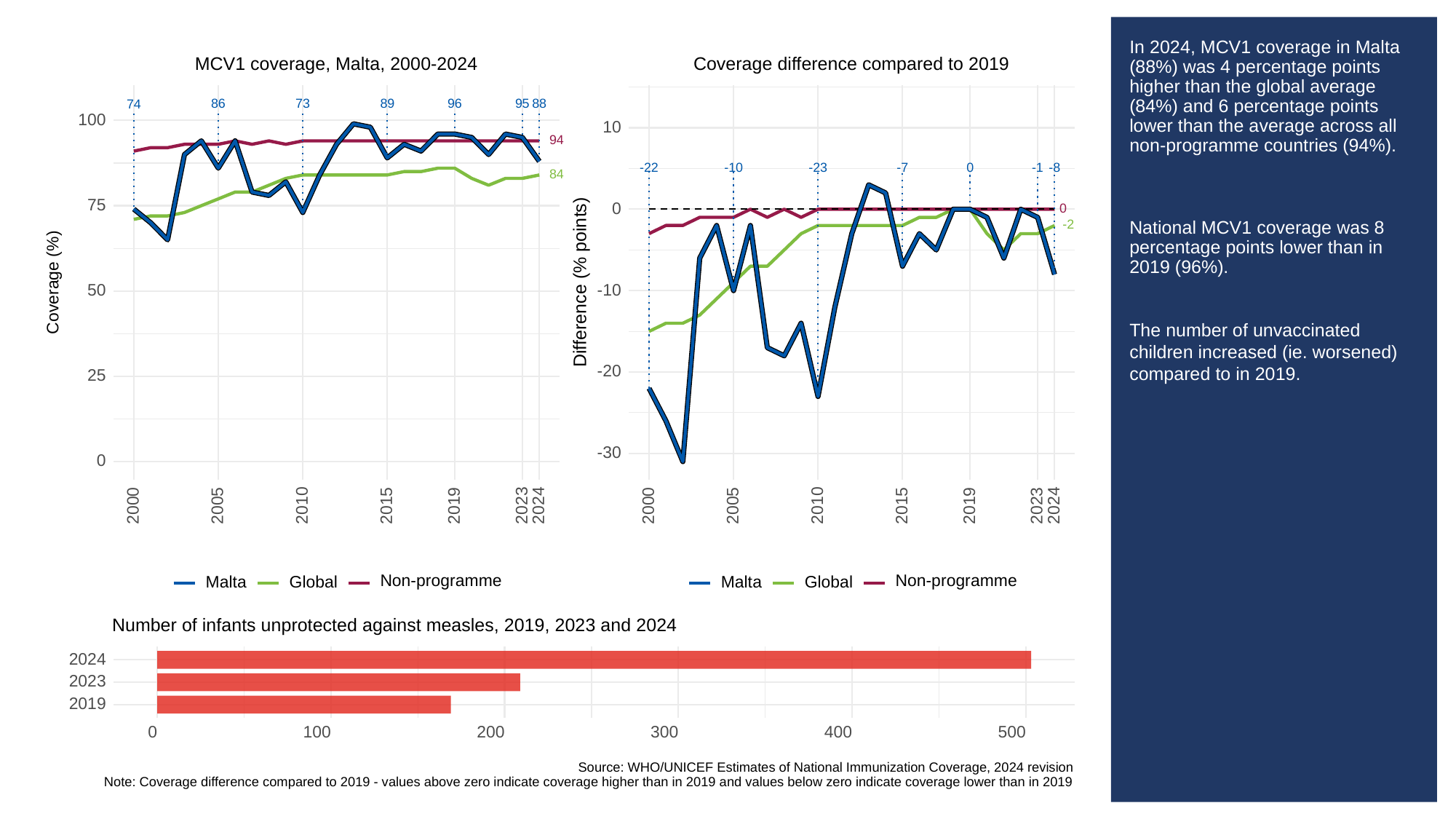

# In 2024, MCV1 coverage in Malta (88%) was 4 percentage points higher than the global average (84%) and 6 percentage points lower than the average across all non-programme countries (94%).

National MCV1 coverage was 8 percentage points lower than in 2019 (96%).

The number of unvaccinated children increased (ie. worsened) compared to in 2019.

MCV1 coverage, Malta, 2000-2024
Coverage difference compared to 2019

73
86
89
96
95
88
74

100

10

94

-23
-10
0
-8
-22
-1
-7

84

75
0
0

-2

Difference (% points)
Coverage (%)
-10
50

-20
25

-30

0

2023
2023
2000
2005
2010
2015
2019
2024
2000
2005
2010
2015
2019
2024
Non-programme
Non-programme
Global
Global
Malta
Malta

Number of infants unprotected against measles, 2019, 2023 and 2024

2024

2023

2019

300
0
100
200
400
500
Source: WHO/UNICEF Estimates of National Immunization Coverage, 2024 revision
Note: Coverage difference compared to 2019 - values above zero indicate coverage higher than in 2019 and values below zero indicate coverage lower than in 2019